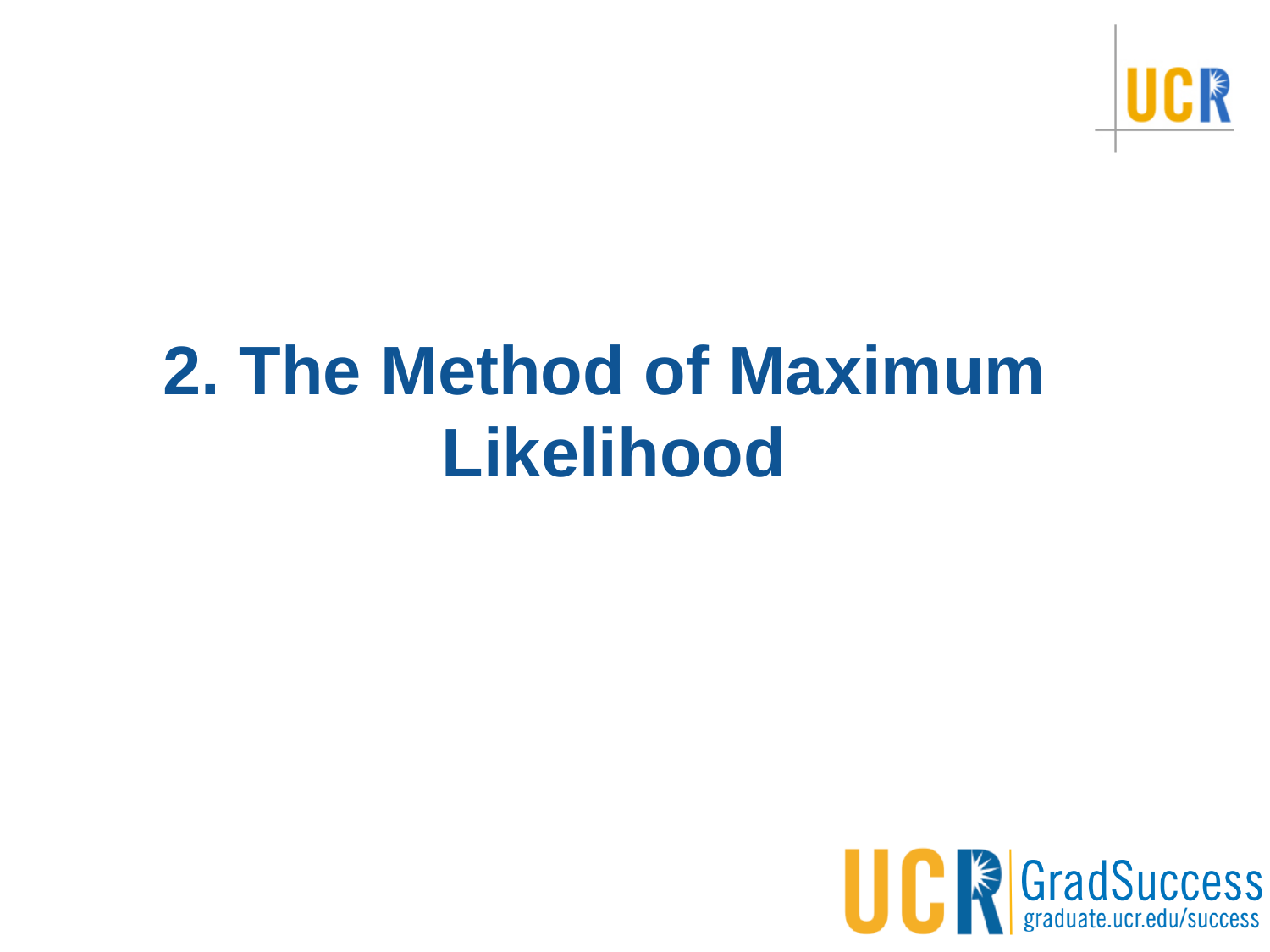

# 2. The Method of Maximum Likelihood